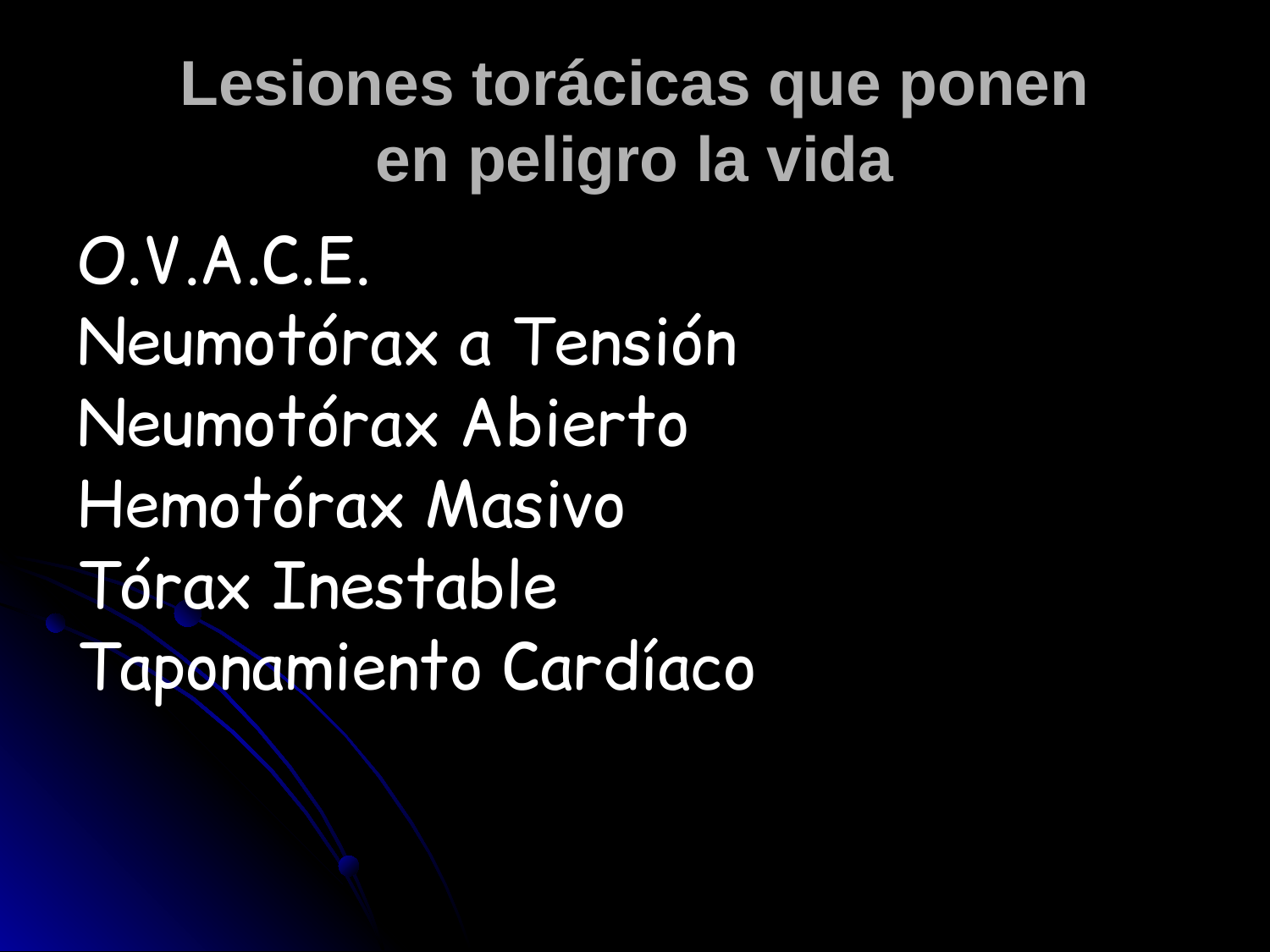

# Lesiones torácicas que ponen en peligro la vida
O.V.A.C.E.
Neumotórax a Tensión
Neumotórax Abierto
Hemotórax Masivo
Tórax Inestable
Taponamiento Cardíaco